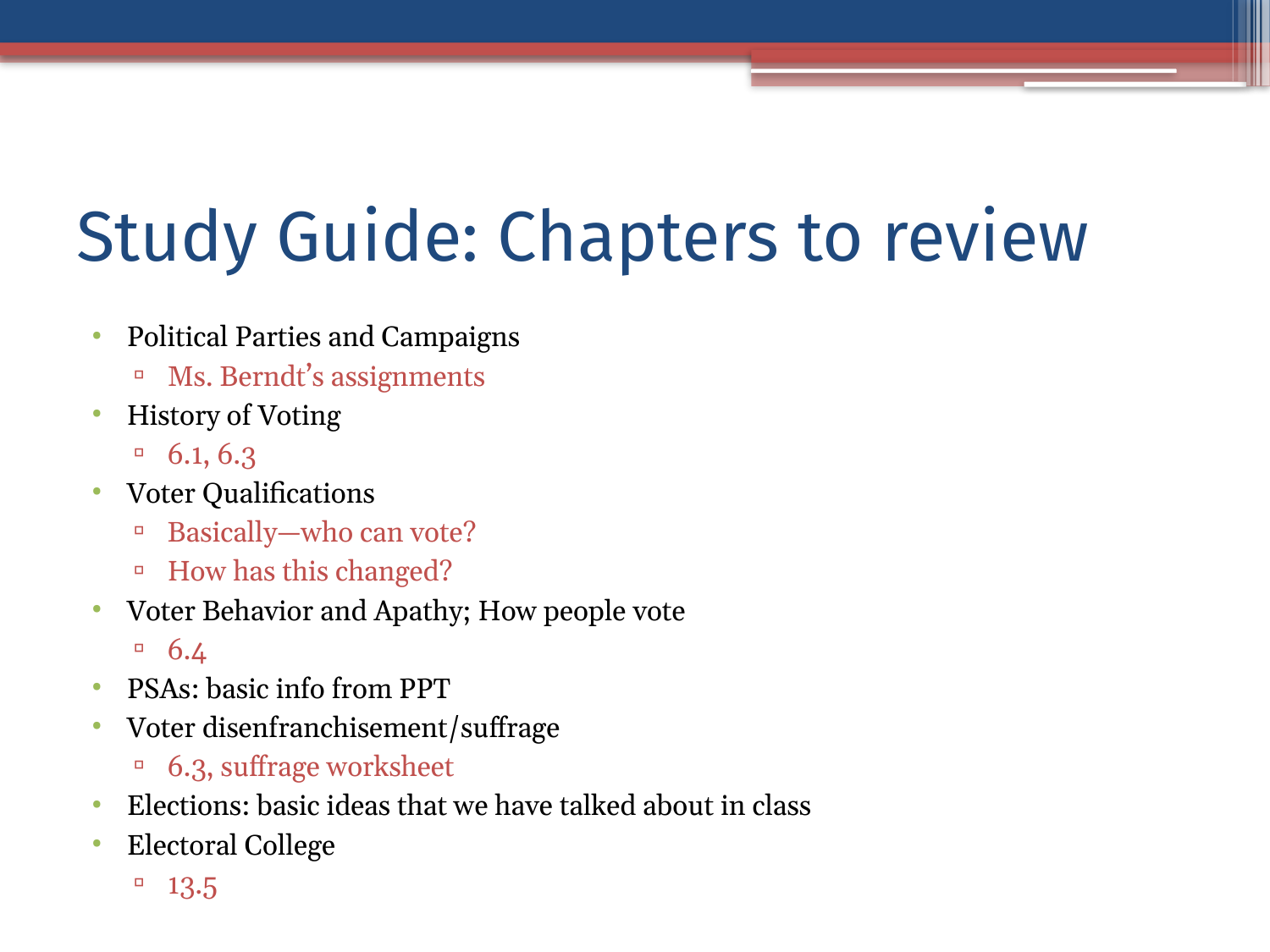

# Study Guide: Chapters to review
Political Parties and Campaigns
Ms. Berndt’s assignments
History of Voting
6.1, 6.3
Voter Qualifications
Basically—who can vote?
How has this changed?
Voter Behavior and Apathy; How people vote
6.4
PSAs: basic info from PPT
Voter disenfranchisement/suffrage
6.3, suffrage worksheet
Elections: basic ideas that we have talked about in class
Electoral College
13.5